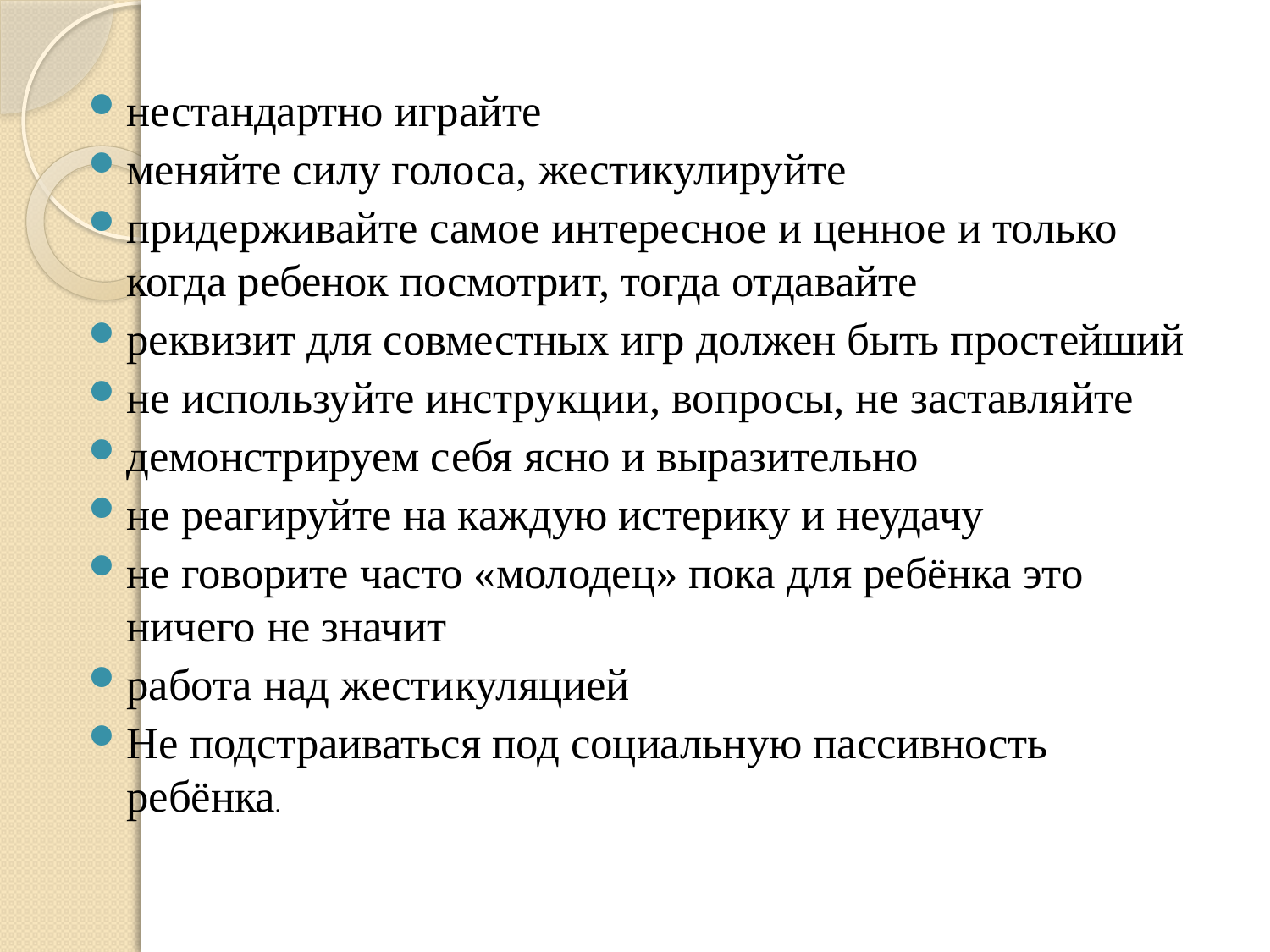

#
нестандартно играйте
меняйте силу голоса, жестикулируйте
придерживайте самое интересное и ценное и только когда ребенок посмотрит, тогда отдавайте
реквизит для совместных игр должен быть простейший
не используйте инструкции, вопросы, не заставляйте
демонстрируем себя ясно и выразительно
не реагируйте на каждую истерику и неудачу
не говорите часто «молодец» пока для ребёнка это ничего не значит
работа над жестикуляцией
Не подстраиваться под социальную пассивность ребёнка.